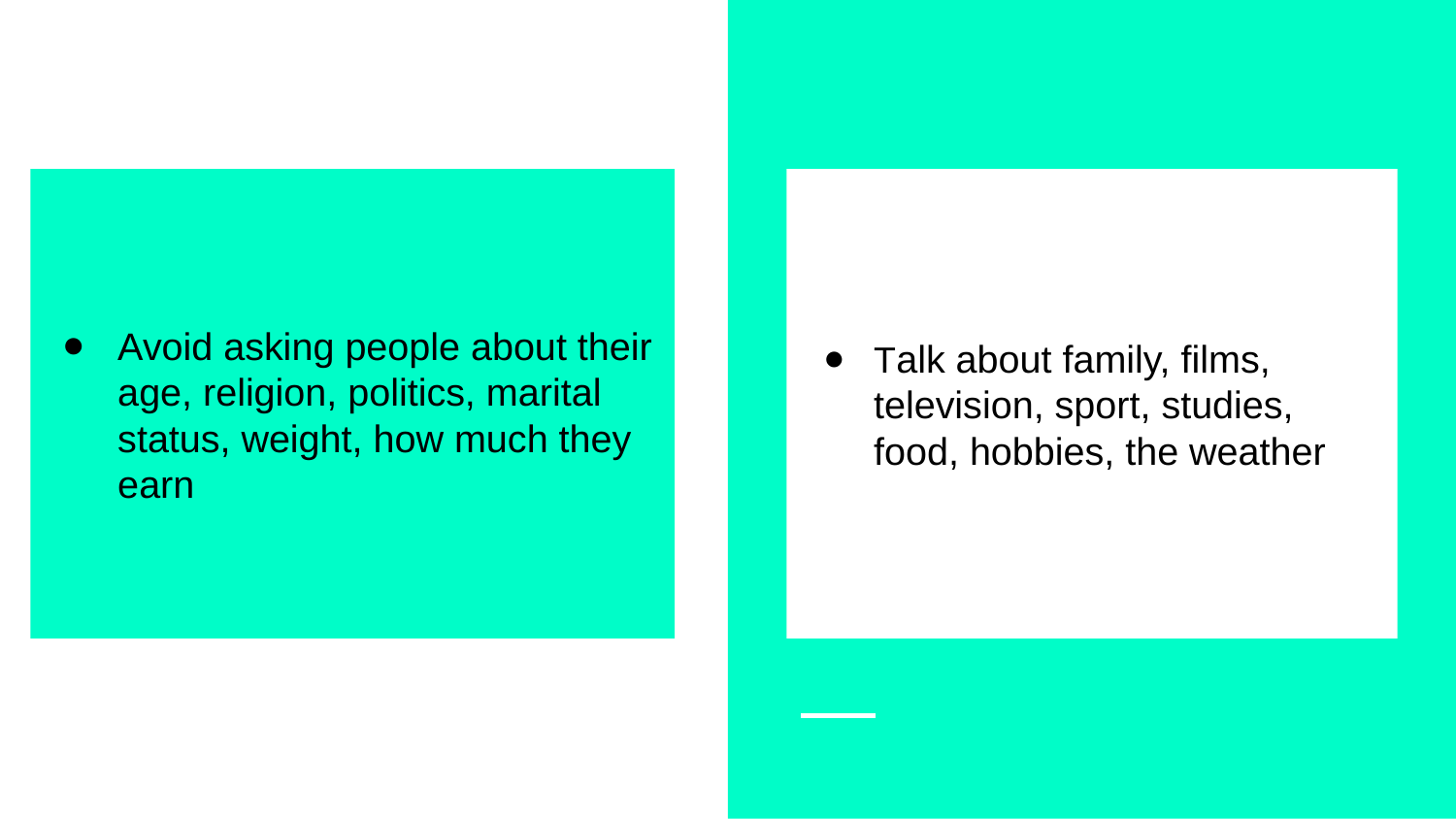

Talk about family, films, television, sport, studies, food, hobbies, the weather

Avoid asking people about their age, religion, politics, marital status, weight, how much they earn